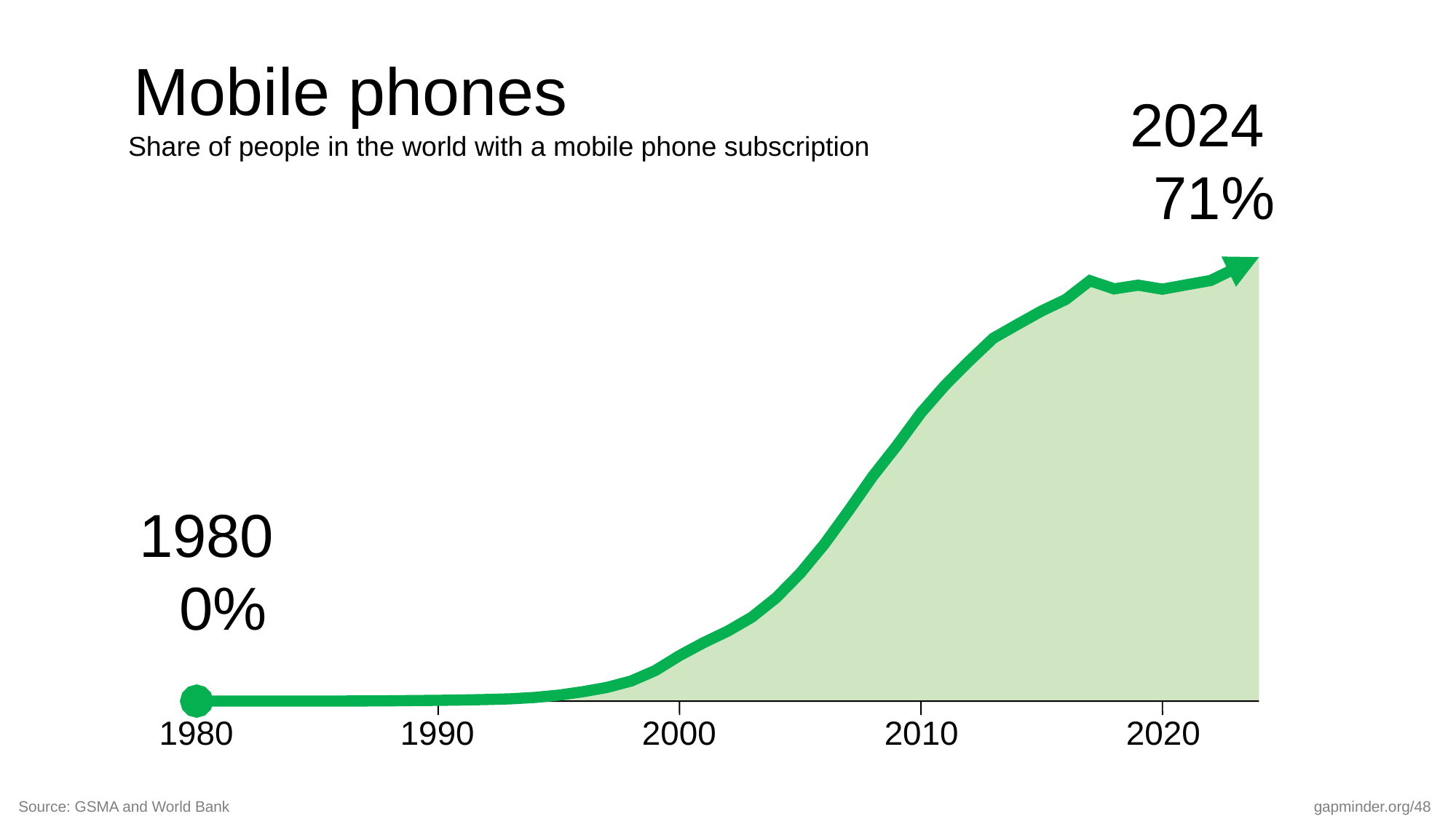

Mobile phones
2024
 71%
Share of people in the world with a mobile phone subscription

1980
1990
2000
2010
2020
1980
 0%
Source: GSMA and World Bank
gapminder.org/48